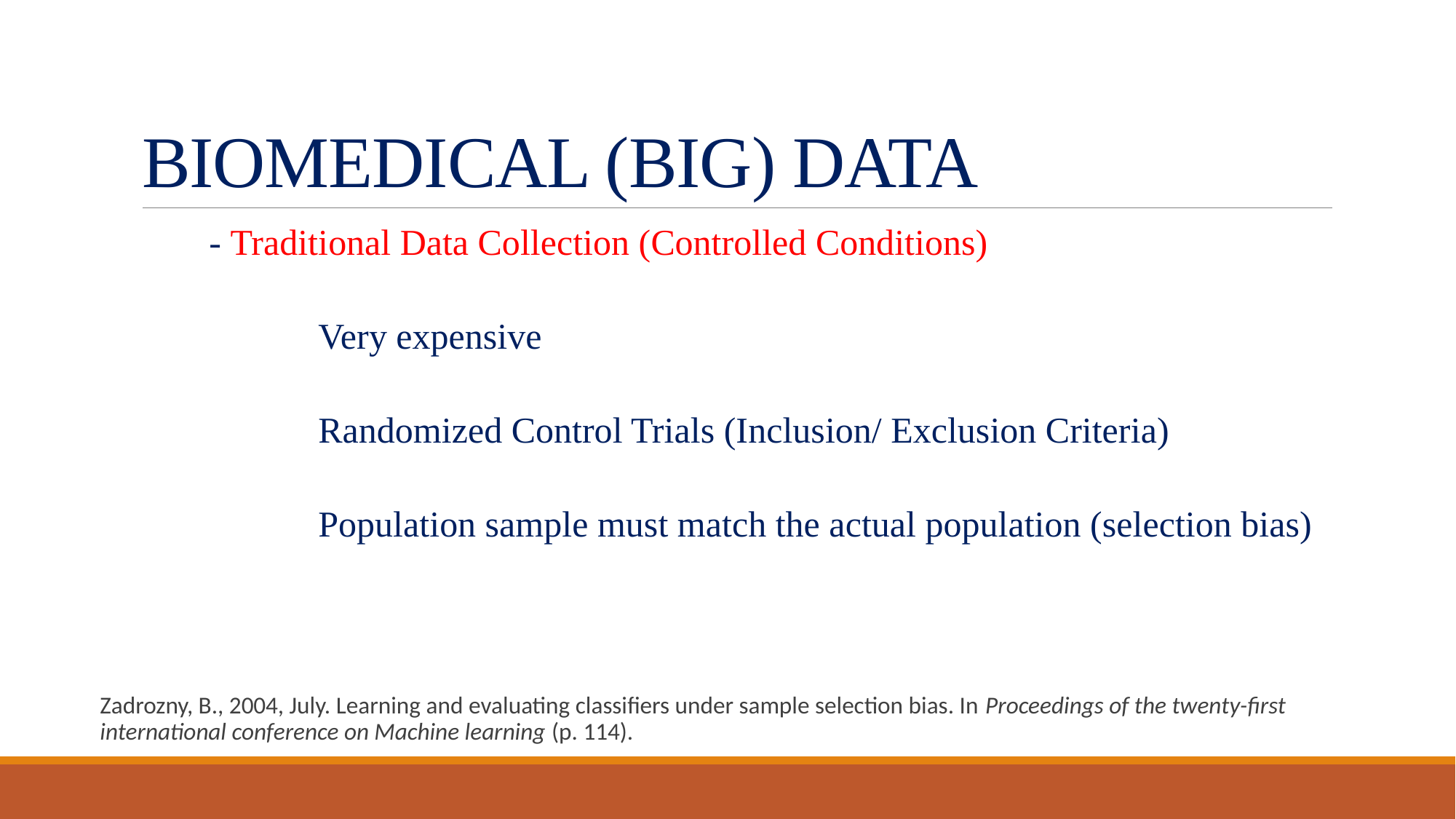

# BIOMEDICAL (BIG) DATA
	- Traditional Data Collection (Controlled Conditions)
		Very expensive
		Randomized Control Trials (Inclusion/ Exclusion Criteria)
		Population sample must match the actual population (selection bias)

Zadrozny, B., 2004, July. Learning and evaluating classifiers under sample selection bias. In Proceedings of the twenty-first international conference on Machine learning (p. 114).